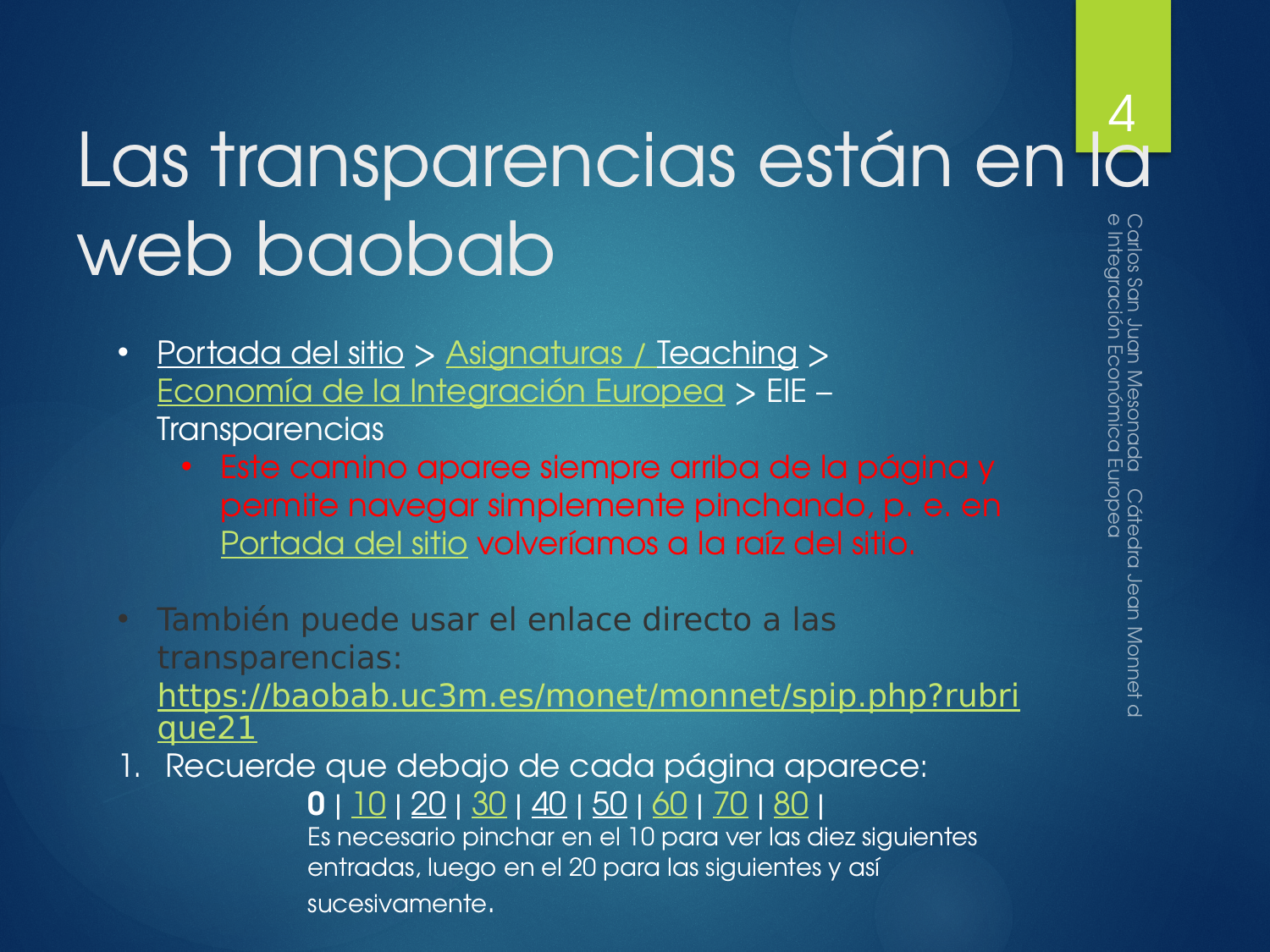

4
# Las transparencias están en la web baobab
Portada del sitio > Asignaturas / Teaching > Economía de la Integración Europea > EIE – Transparencias
Este camino aparee siempre arriba de la página y permite navegar simplemente pinchando, p. e. en Portada del sitio volveríamos a la raíz del sitio.

También puede usar el enlace directo a las transparencias: https://baobab.uc3m.es/monet/monnet/spip.php?rubrique21
Recuerde que debajo de cada página aparece:
0 | 10 | 20 | 30 | 40 | 50 | 60 | 70 | 80 |
Es necesario pinchar en el 10 para ver las diez siguientes entradas, luego en el 20 para las siguientes y así sucesivamente.
Carlos San Juan Mesonada   Cátedra Jean Monnet de Integración Económica Europea